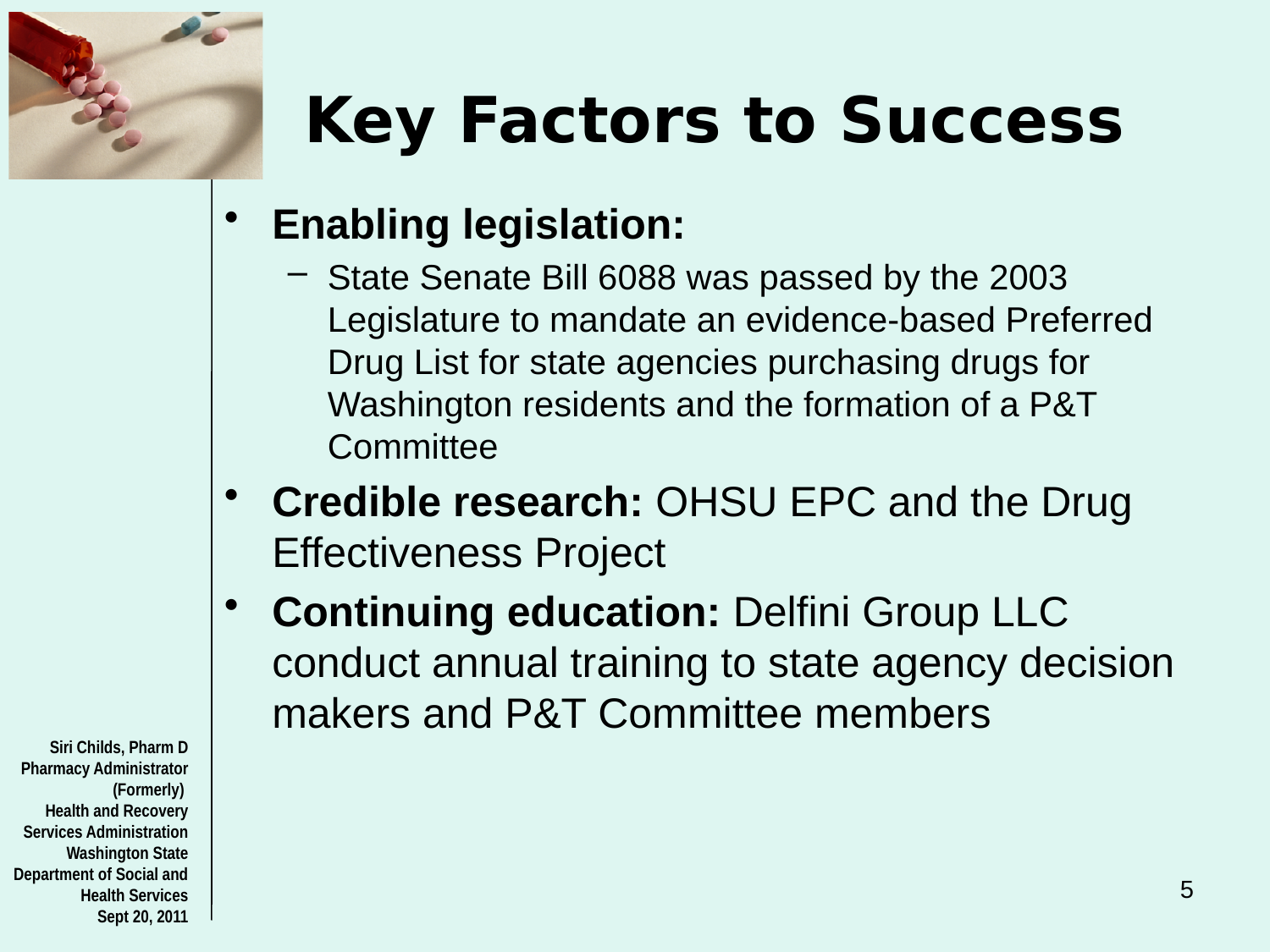

# Key Factors to Success
Enabling legislation:
State Senate Bill 6088 was passed by the 2003 Legislature to mandate an evidence-based Preferred Drug List for state agencies purchasing drugs for Washington residents and the formation of a P&T Committee
Credible research: OHSU EPC and the Drug Effectiveness Project
Continuing education: Delfini Group LLC conduct annual training to state agency decision makers and P&T Committee members

Siri Childs, Pharm D
Pharmacy Administrator (Formerly)
Health and Recovery Services Administration
Washington State Department of Social and Health Services
Sept 20, 2011
5